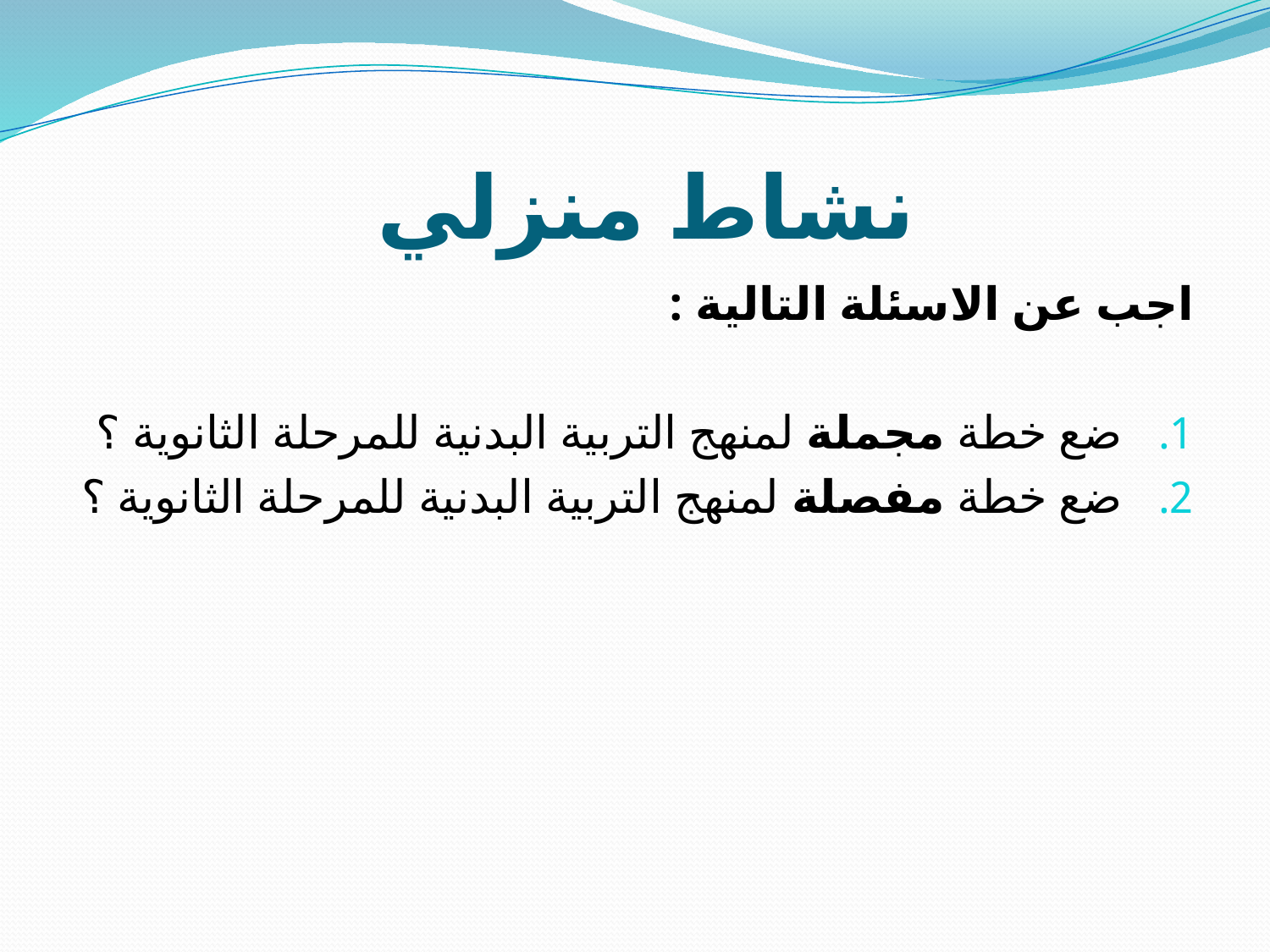

# نشاط منزلي
اجب عن الاسئلة التالية :

ضع خطة مجملة لمنهج التربية البدنية للمرحلة الثانوية ؟
ضع خطة مفصلة لمنهج التربية البدنية للمرحلة الثانوية ؟